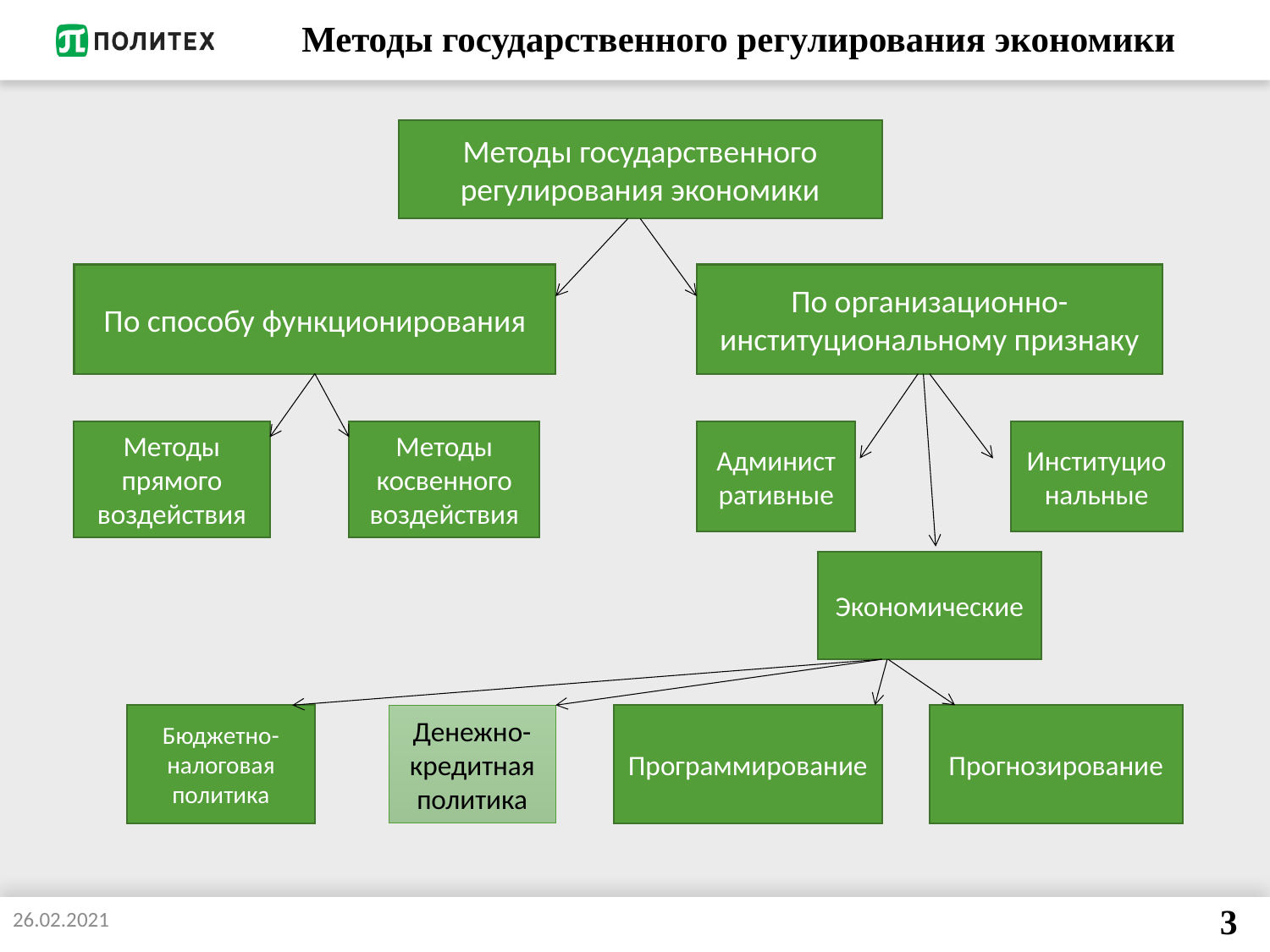

# Методы государственного регулирования экономики
Методы государственного регулирования экономики
По способу функционирования
По организационно-институциональному признаку
Методы прямого воздействия
Методы косвенного воздействия
Административные
Институциональные
Экономические
Бюджетно-налоговая политика
Денежно-кредитная политика
Программирование
Прогнозирование

26.02.2021
3